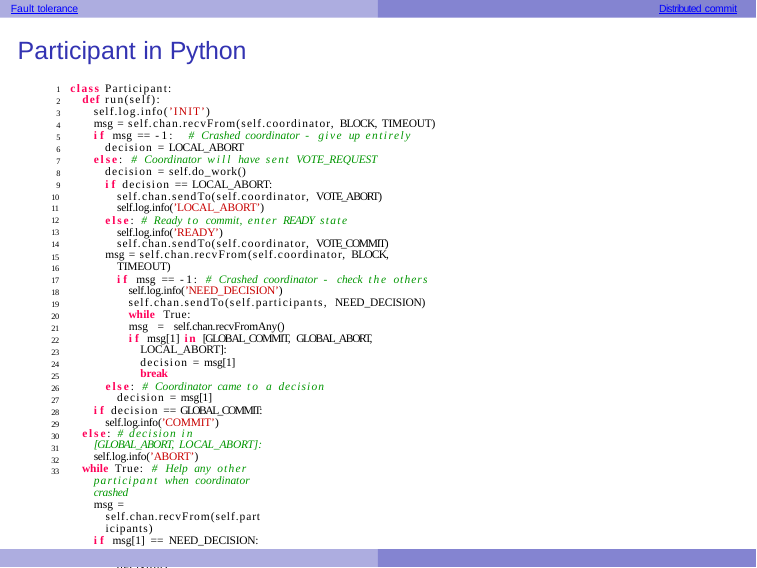

Fault tolerance
Distributed commit
Participant in Python
1 class Participant:
def run(self):
self.log.info(’INIT’)
msg = self.chan.recvFrom(self.coordinator, BLOCK, TIMEOUT)
if msg == -1:  # Crashed coordinator - give up entirely
decision = LOCAL_ABORT
else: # Coordinator will have sent VOTE_REQUEST
decision = self.do_work()
if decision == LOCAL_ABORT: self.chan.sendTo(self.coordinator, VOTE_ABORT) self.log.info(’LOCAL_ABORT’)
else: # Ready to commit, enter READY state self.log.info(’READY’)  self.chan.sendTo(self.coordinator, VOTE_COMMIT)
msg = self.chan.recvFrom(self.coordinator, BLOCK, TIMEOUT)
if msg == -1: # Crashed coordinator - check the others self.log.info(’NEED_DECISION’) self.chan.sendTo(self.participants, NEED_DECISION) while True:
msg = self.chan.recvFromAny()
if msg[1] in [GLOBAL_COMMIT, GLOBAL_ABORT, LOCAL_ABORT]:
decision = msg[1]
break
else: # Coordinator came to a decision
decision = msg[1]
if decision == GLOBAL_COMMIT: self.log.info(’COMMIT’)
else: # decision in [GLOBAL_ABORT, LOCAL_ABORT]:
self.log.info(’ABORT’)
while True: # Help any other participant when coordinator crashed
msg = self.chan.recvFrom(self.participants)
if msg[1] == NEED_DECISION:
self.chan.sendTo([msg[0]],   decision)
2
3
4
5
6
7
8
9
10
11
12
13
14
15
16
17
18
19
20
21
22
23
24
25
26
27
28
29
30
31
32
33